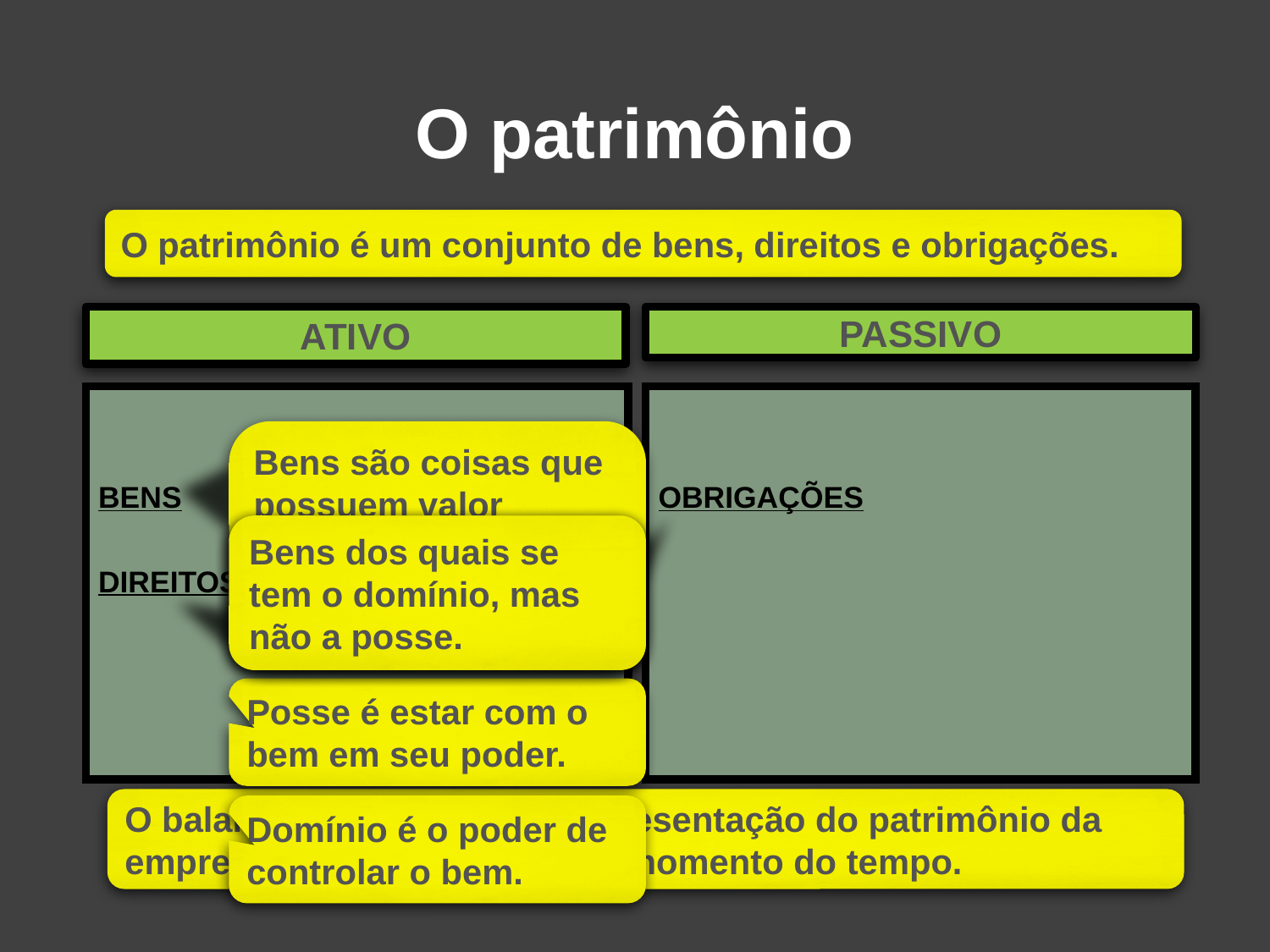

# O patrimônio
O patrimônio é um conjunto de bens, direitos e obrigações.
ATIVO
PASSIVO

BENS

DIREITOS

OBRIGAÇÕES

Bens são coisas que possuem valor econômico e sobre as quais a empresa tem posse e domínio.
Bens dos quais se tem a posse, mas não o domínio.
Bens dos quais se tem o domínio, mas não a posse.
Posse é estar com o bem em seu poder.
O balanço patrimonial é a representação do patrimônio da empresa em um determinado momento do tempo.
Domínio é o poder de controlar o bem.